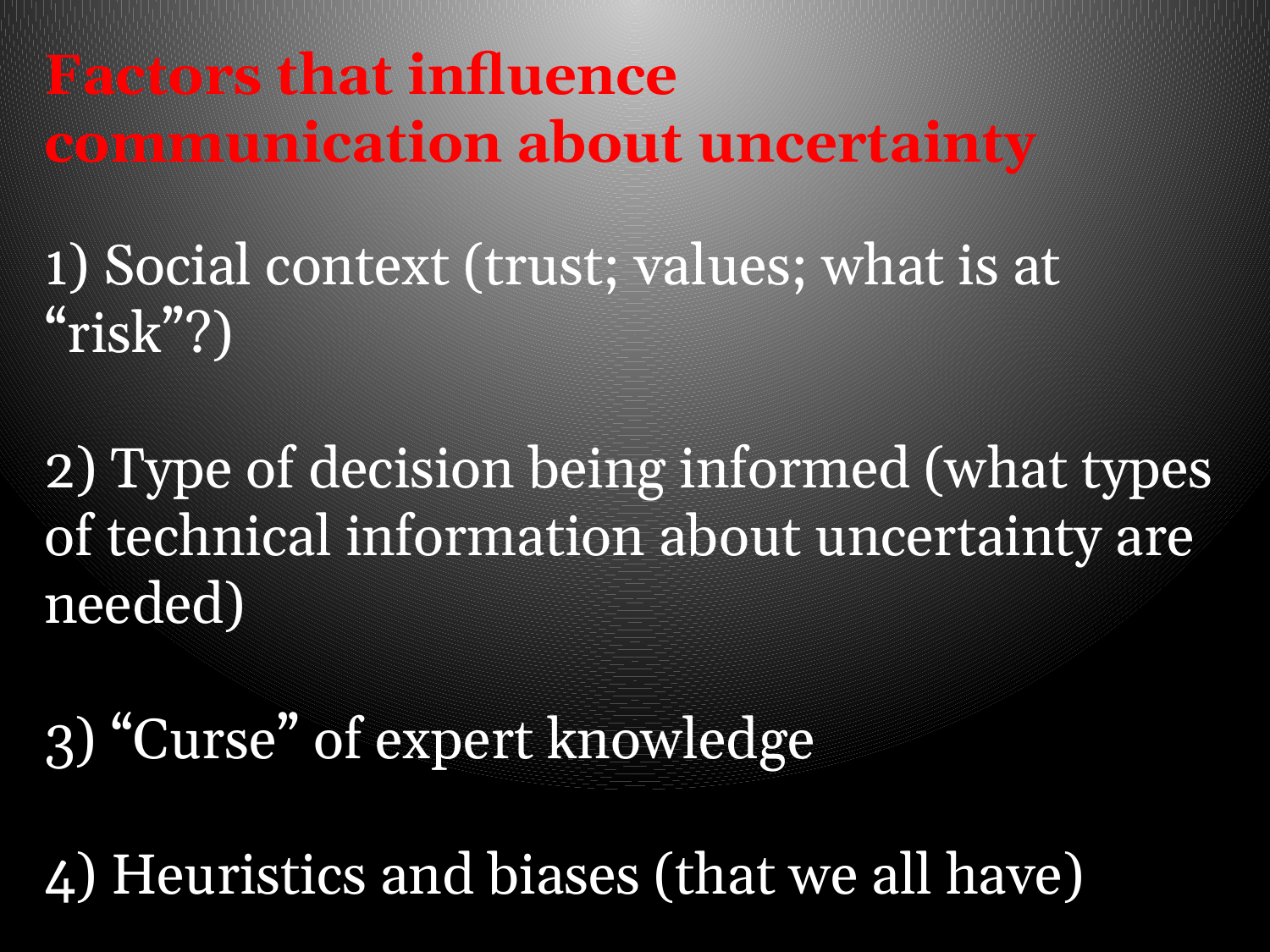

Factors that influence
communication about uncertainty
1) Social context (trust; values; what is at “risk”?)
2) Type of decision being informed (what types of technical information about uncertainty are needed)
3) “Curse” of expert knowledge
4) Heuristics and biases (that we all have)